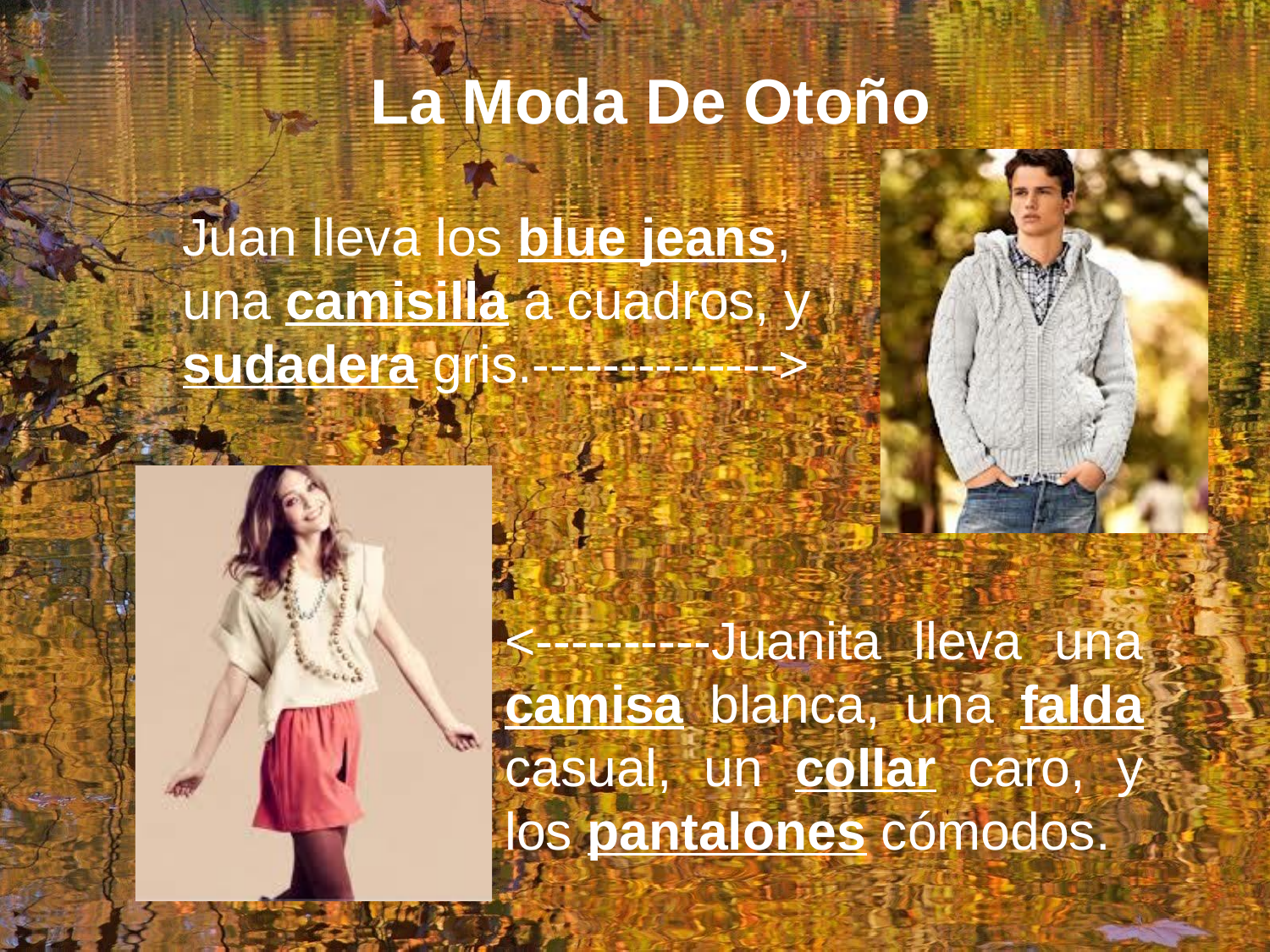

# La Moda De Otoño

Juan lleva los blue jeans, una camisilla a cuadros, y sudadera gris.-------------->

<----------Juanita lleva una camisa blanca, una falda casual, un collar caro, y los pantalones cómodos.